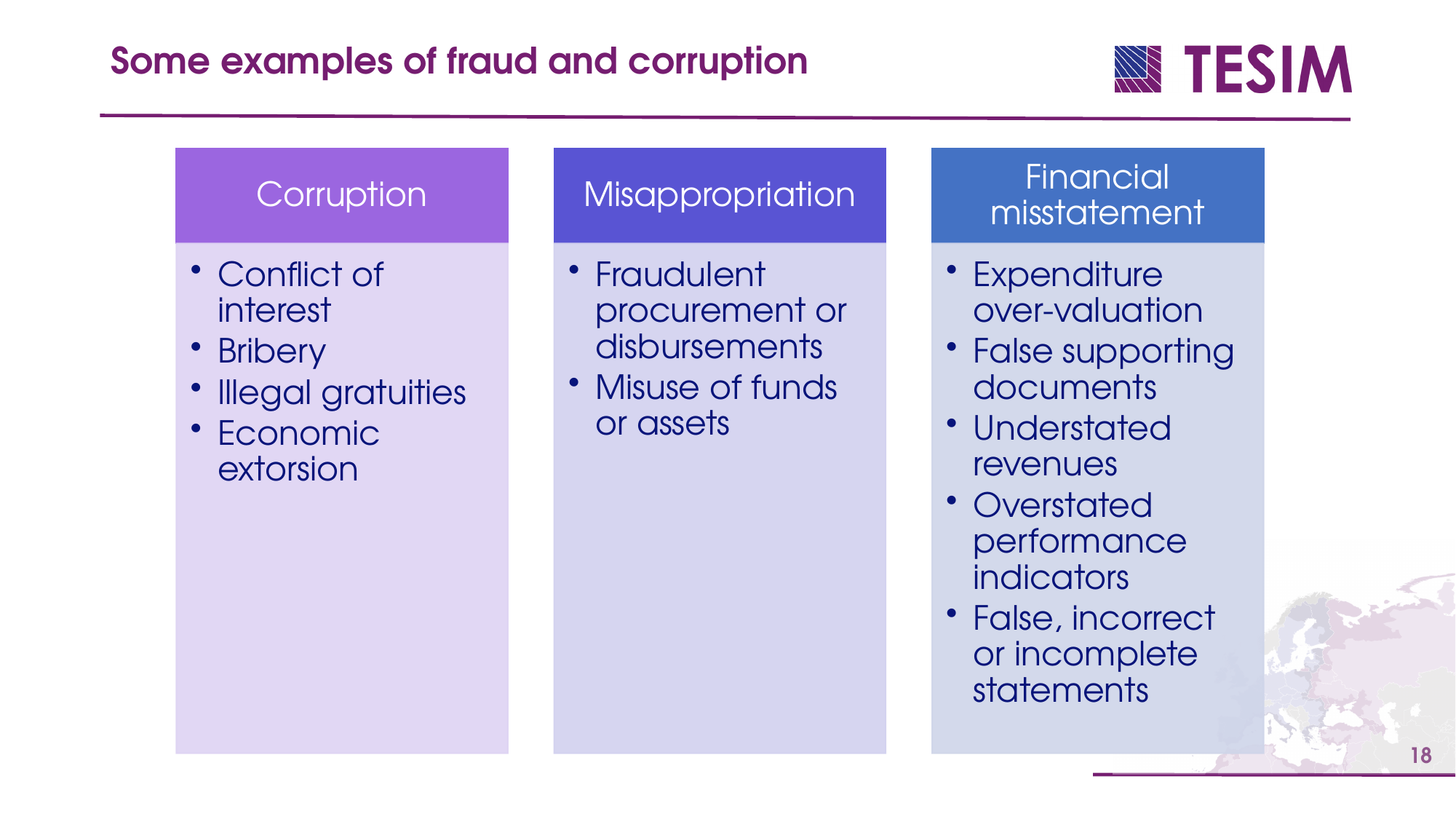

Some examples of fraud and corruption
Corruption
Conflict of interest
Bribery
Illegal gratuities
Economic extorsion
Misappropriation
Fraudulent procurement or disbursements
Misuse of funds or assets

Financial misstatement
Expenditure over-valuation
False supporting documents
Understated revenues
Overstated performance indicators
False, incorrect or incomplete statements